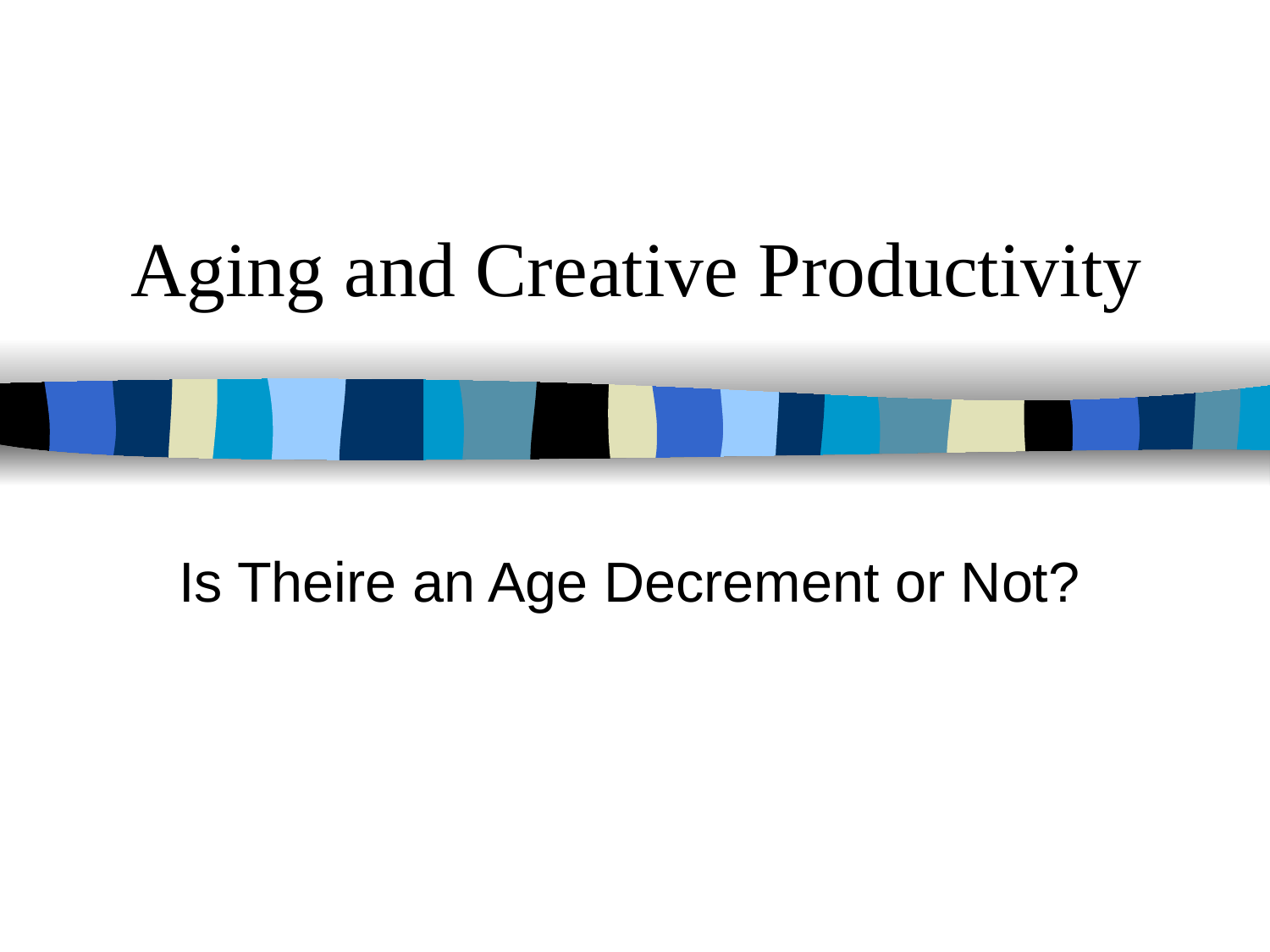

# Aging and Creative Productivity
Is Theire an Age Decrement or Not?